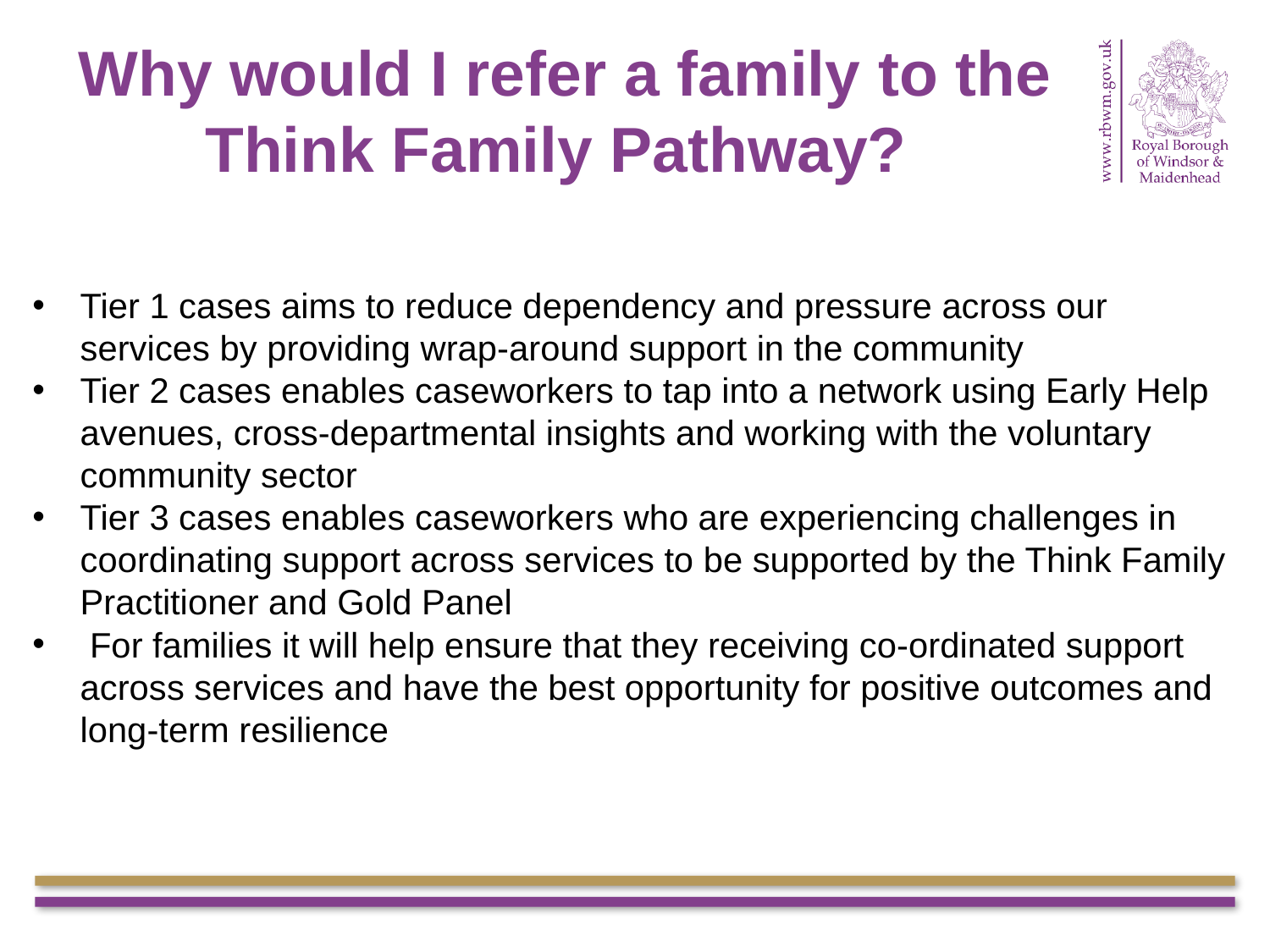

Why would I refer a family to the Think Family Pathway?
Tier 1 cases aims to reduce dependency and pressure across our services by providing wrap-around support in the community
Tier 2 cases enables caseworkers to tap into a network using Early Help avenues, cross-departmental insights and working with the voluntary community sector
Tier 3 cases enables caseworkers who are experiencing challenges in coordinating support across services to be supported by the Think Family Practitioner and Gold Panel
 For families it will help ensure that they receiving co-ordinated support across services and have the best opportunity for positive outcomes and long-term resilience